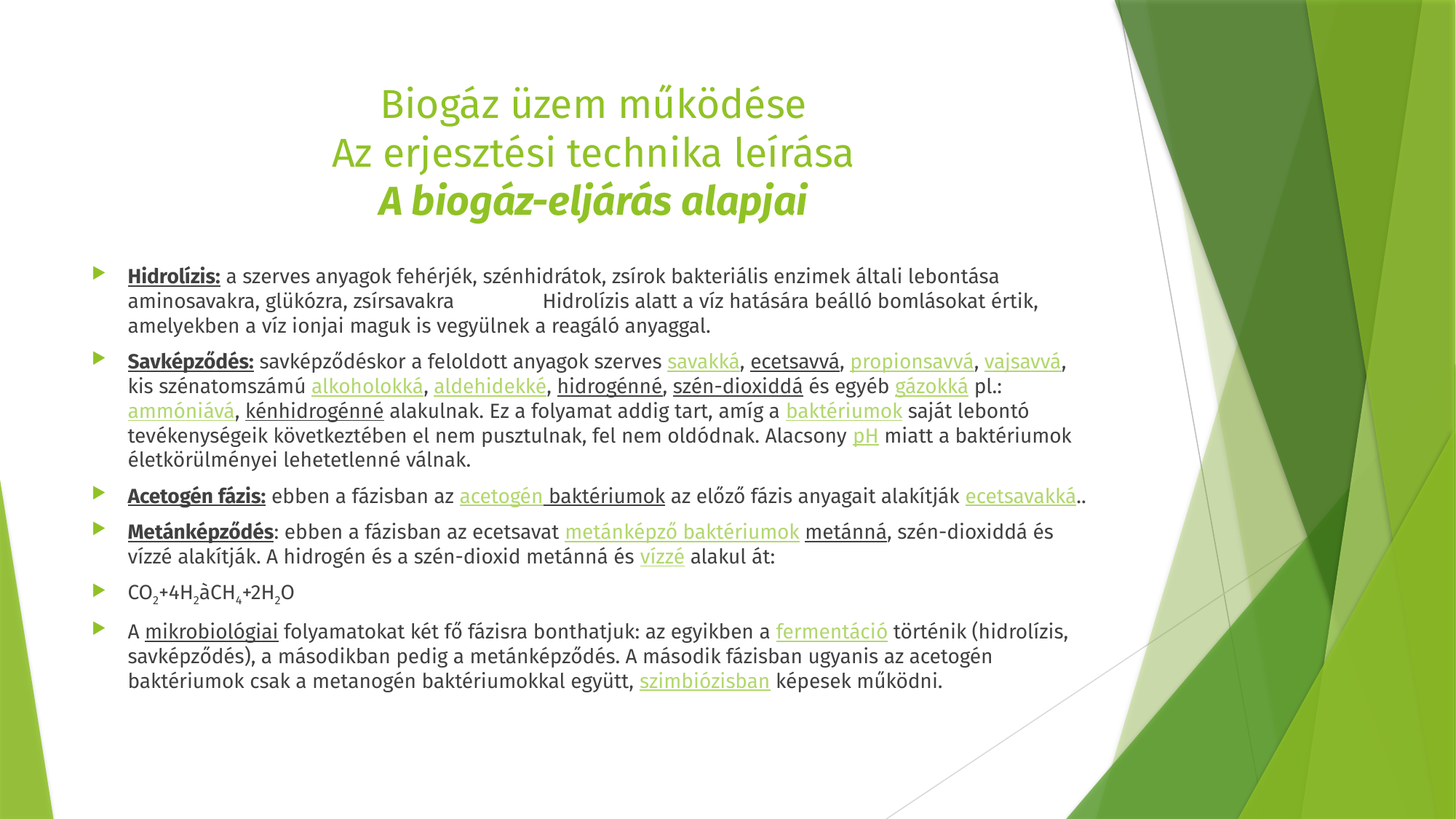

# Biogáz üzem működése Az erjesztési technika leírása A biogáz-eljárás alapjai
Hidrolízis: a szerves anyagok fehérjék, szénhidrátok, zsírok bakteriális enzimek általi lebontása aminosavakra, glükózra, zsírsavakra 	 Hidrolízis alatt a víz hatására beálló bomlásokat értik, amelyekben a víz ionjai maguk is vegyülnek a reagáló anyaggal.
Savképződés: savképződéskor a feloldott anyagok szerves savakká, ecetsavvá, propionsavvá, vajsavvá, kis szénatomszámú alkoholokká, aldehidekké, hidrogénné, szén-dioxiddá és egyéb gázokká pl.: ammóniává, kénhidrogénné alakulnak. Ez a folyamat addig tart, amíg a baktériumok saját lebontó tevékenységeik következtében el nem pusztulnak, fel nem oldódnak. Alacsony pH miatt a baktériumok életkörülményei lehetetlenné válnak.
Acetogén fázis: ebben a fázisban az acetogén baktériumok az előző fázis anyagait alakítják ecetsavakká..
Metánképződés: ebben a fázisban az ecetsavat metánképző baktériumok metánná, szén-dioxiddá és vízzé alakítják. A hidrogén és a szén-dioxid metánná és vízzé alakul át:
CO2+4H2àCH4+2H2O
A mikrobiológiai folyamatokat két fő fázisra bonthatjuk: az egyikben a fermentáció történik (hidrolízis, savképződés), a másodikban pedig a metánképződés. A második fázisban ugyanis az acetogén baktériumok csak a metanogén baktériumokkal együtt, szimbiózisban képesek működni.